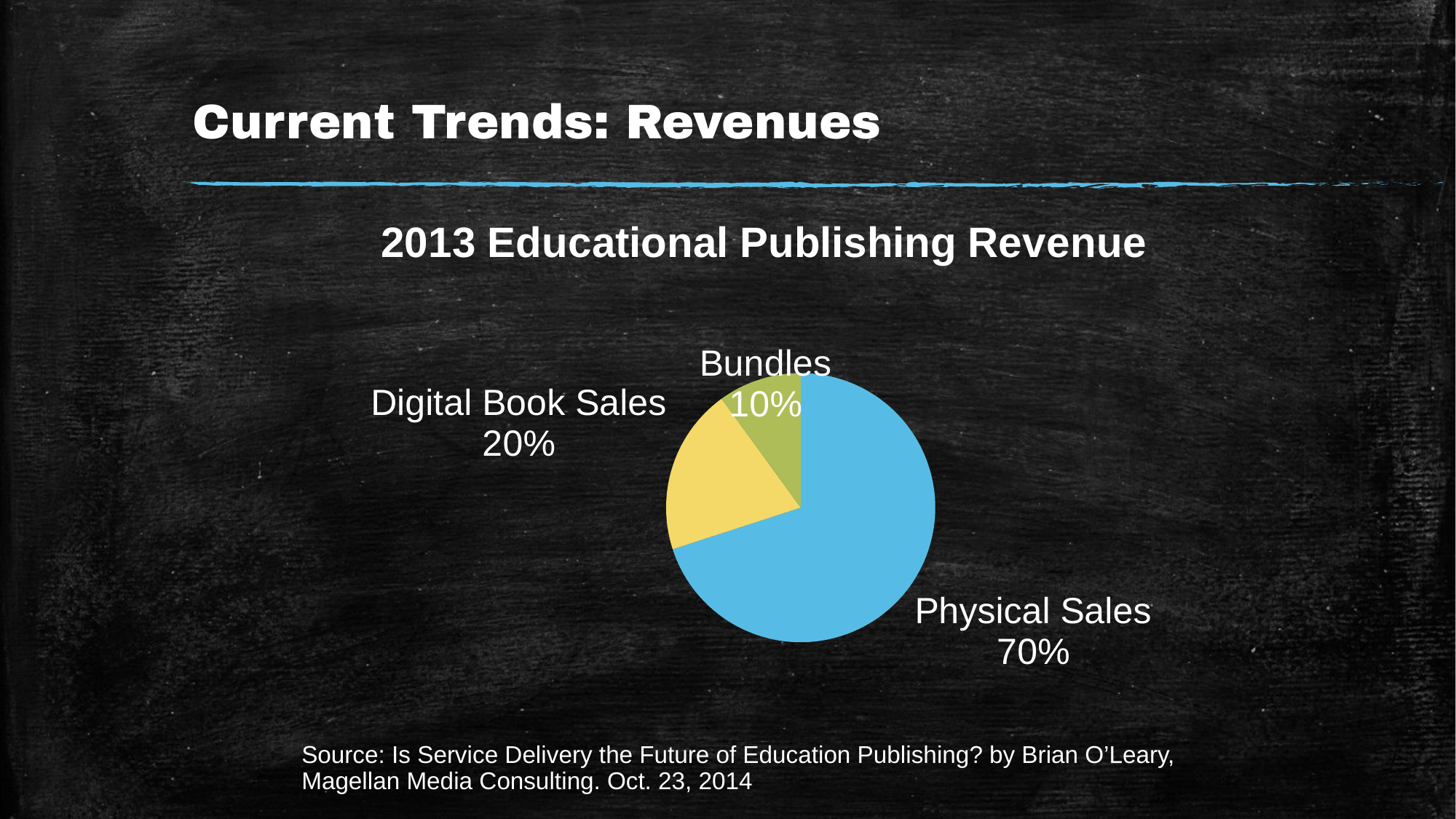

# Current Trends: Revenues

### Chart: 2013 Educational Publishing Revenue

| Category | 2013 Educational Publishing Revenue |
|---|---|
| Physical Sales | 70.0 |
| Digital Book Sales | 20.0 |
| Bundles | 10.0 |
Source: Is Service Delivery the Future of Education Publishing? by Brian O’Leary, Magellan Media Consulting. Oct. 23, 2014